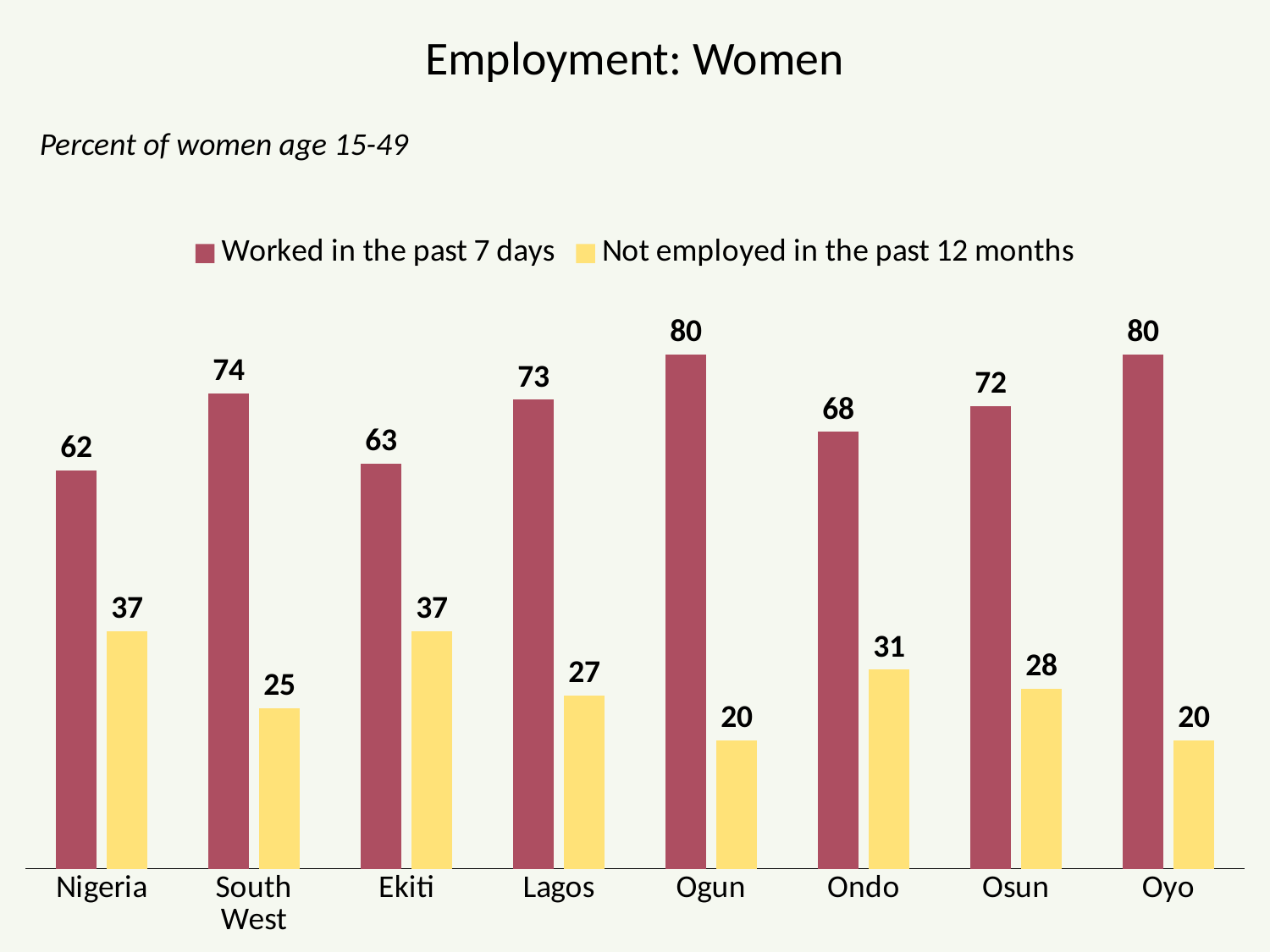

# Employment: Women
Percent of women age 15-49

### Chart

| Category | Worked in the past 7 days | Not employed in the past 12 months |
|---|---|---|
| Nigeria | 62.0 | 37.0 |
| South West | 74.0 | 25.0 |
| Ekiti | 63.0 | 37.0 |
| Lagos | 73.0 | 27.0 |
| Ogun | 80.0 | 20.0 |
| Ondo | 68.0 | 31.0 |
| Osun | 72.0 | 28.0 |
| Oyo | 80.0 | 20.0 |